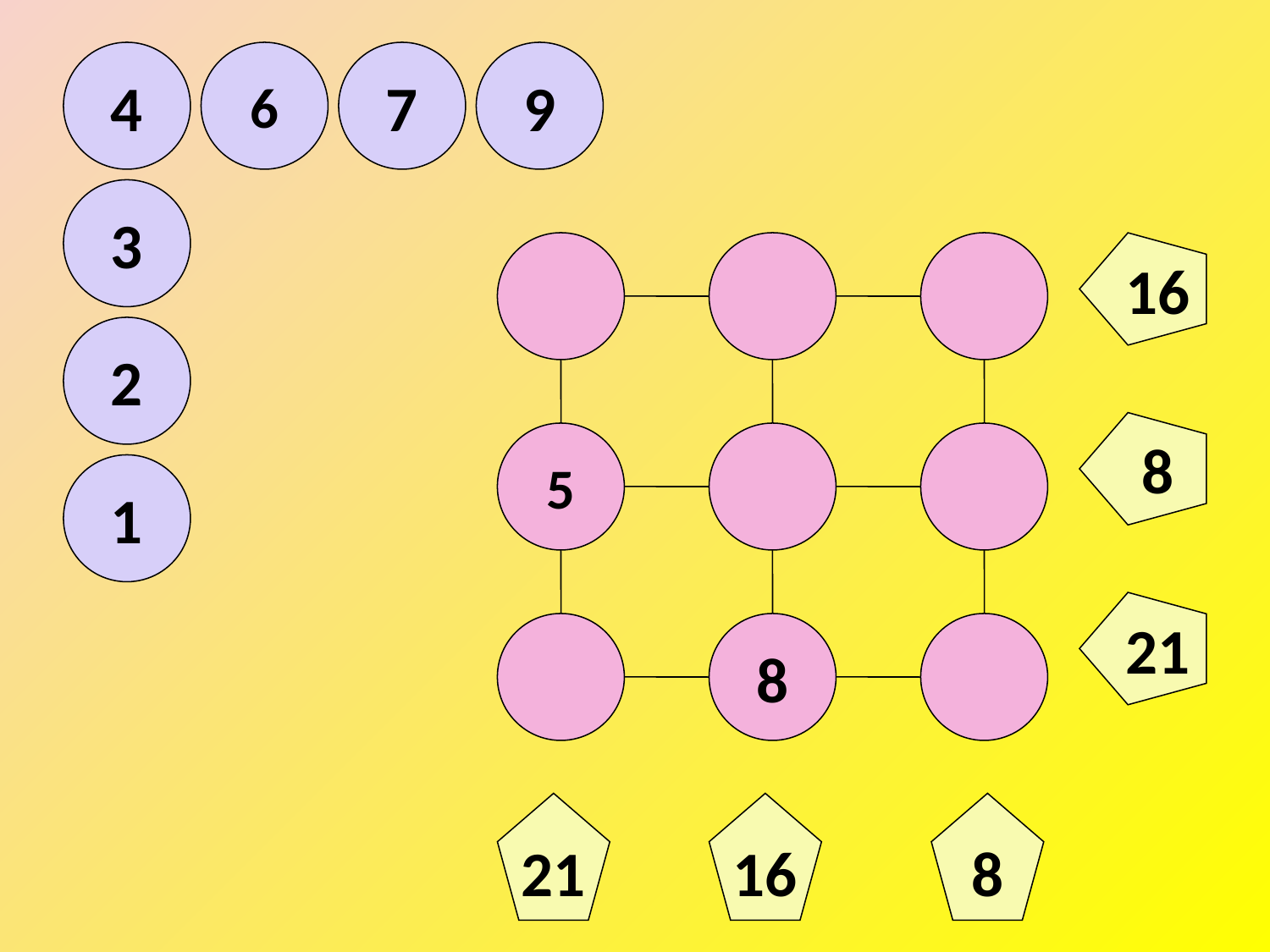

#
4
6
7
9
3
16

2

8
5

1

21

8

21
16
8